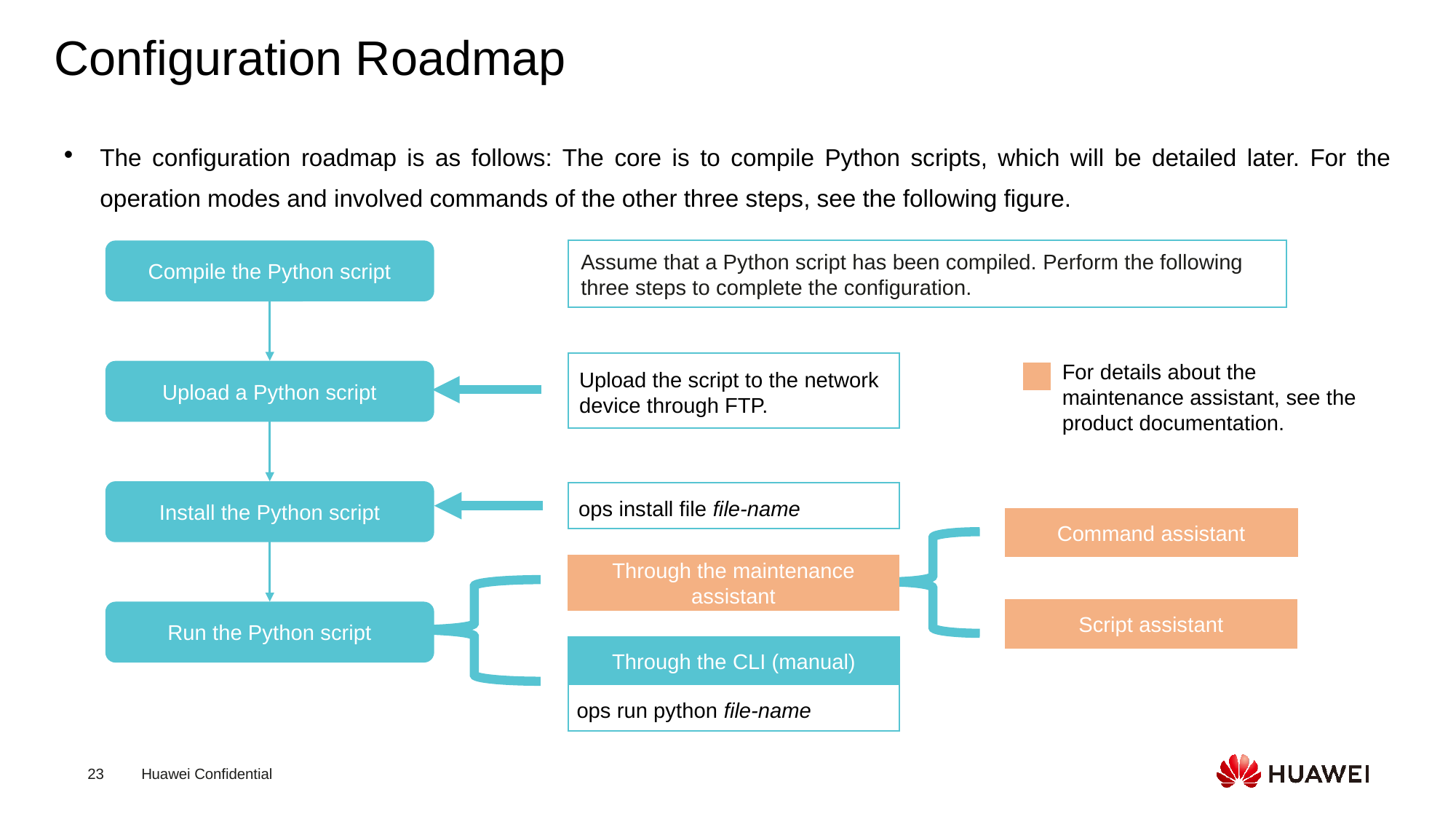

# Configuration Roadmap
The configuration roadmap is as follows: The core is to compile Python scripts, which will be detailed later. For the operation modes and involved commands of the other three steps, see the following figure.
Assume that a Python script has been compiled. Perform the following three steps to complete the configuration.
Compile the Python script
For details about the maintenance assistant, see the product documentation.

Upload the script to the network device through FTP.
Upload a Python script

Install the Python script

ops install file file-name
Command assistant

Through the maintenance assistant

Script assistant
Run the Python script
Through the CLI (manual)

ops run python file-name